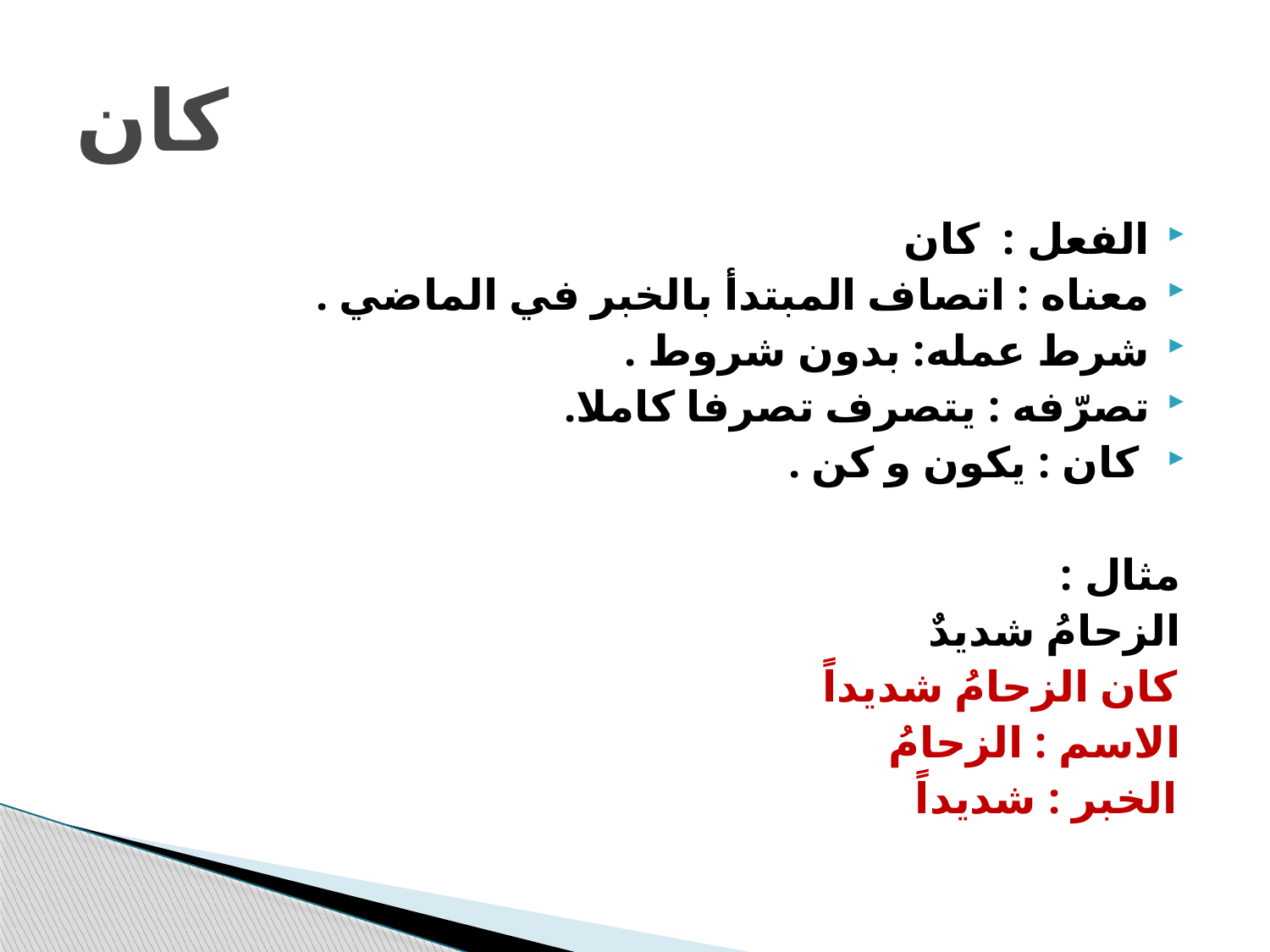

# كان
الفعل :  كان
معناه : اتصاف المبتدأ بالخبر في الماضي .
شرط عمله: بدون شروط .
تصرّفه : يتصرف تصرفا كاملا.
 كان : يكون و كن .

مثال :
الزحامُ شديدٌ
كان الزحامُ شديداً
الاسم : الزحامُ
الخبر : شديداً